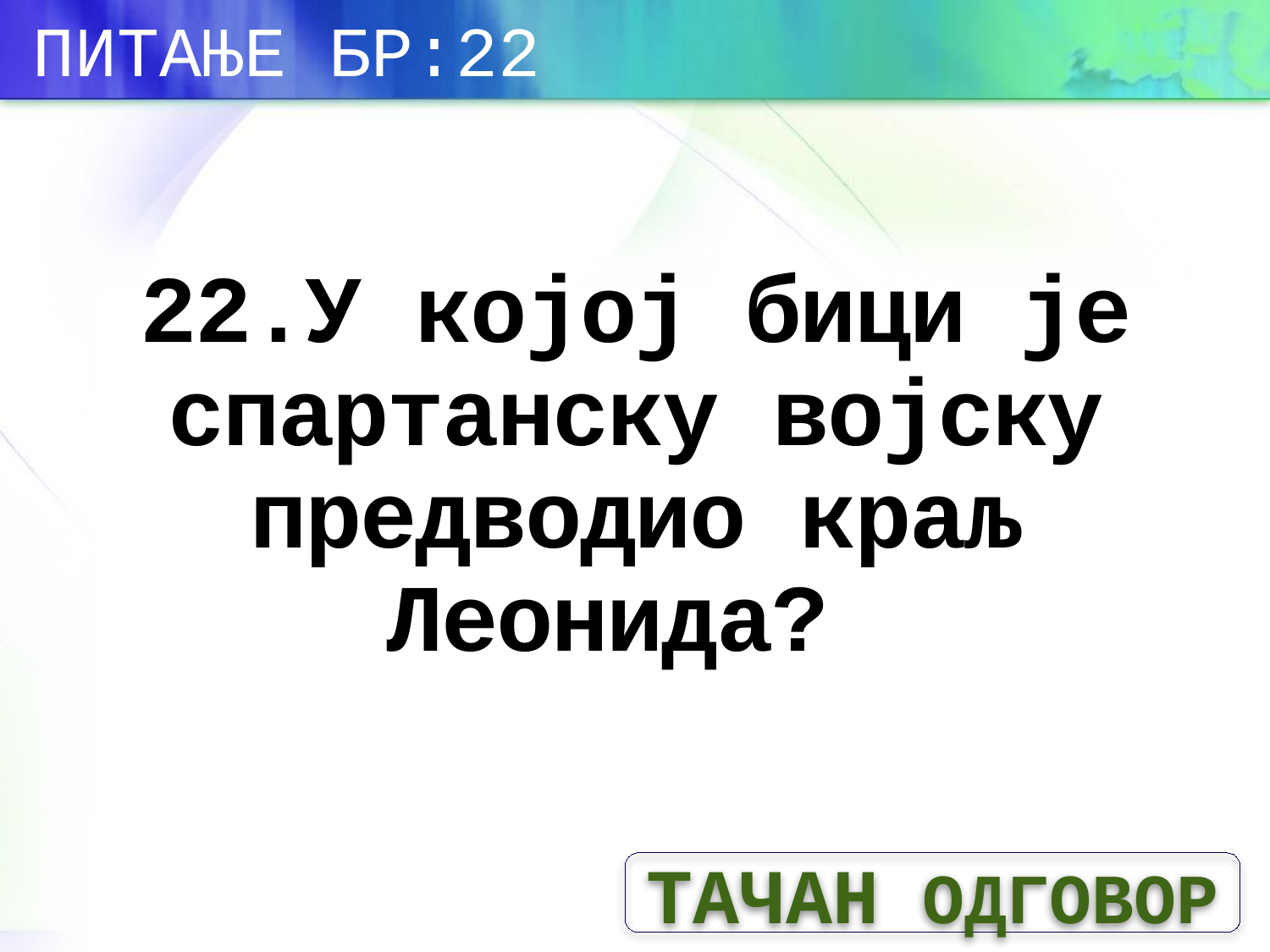

ПИТАЊЕ БР:22
# 22.У којој бици је спартанску војску предводио краљ Леонида?
ТАЧАН ОДГОВОР